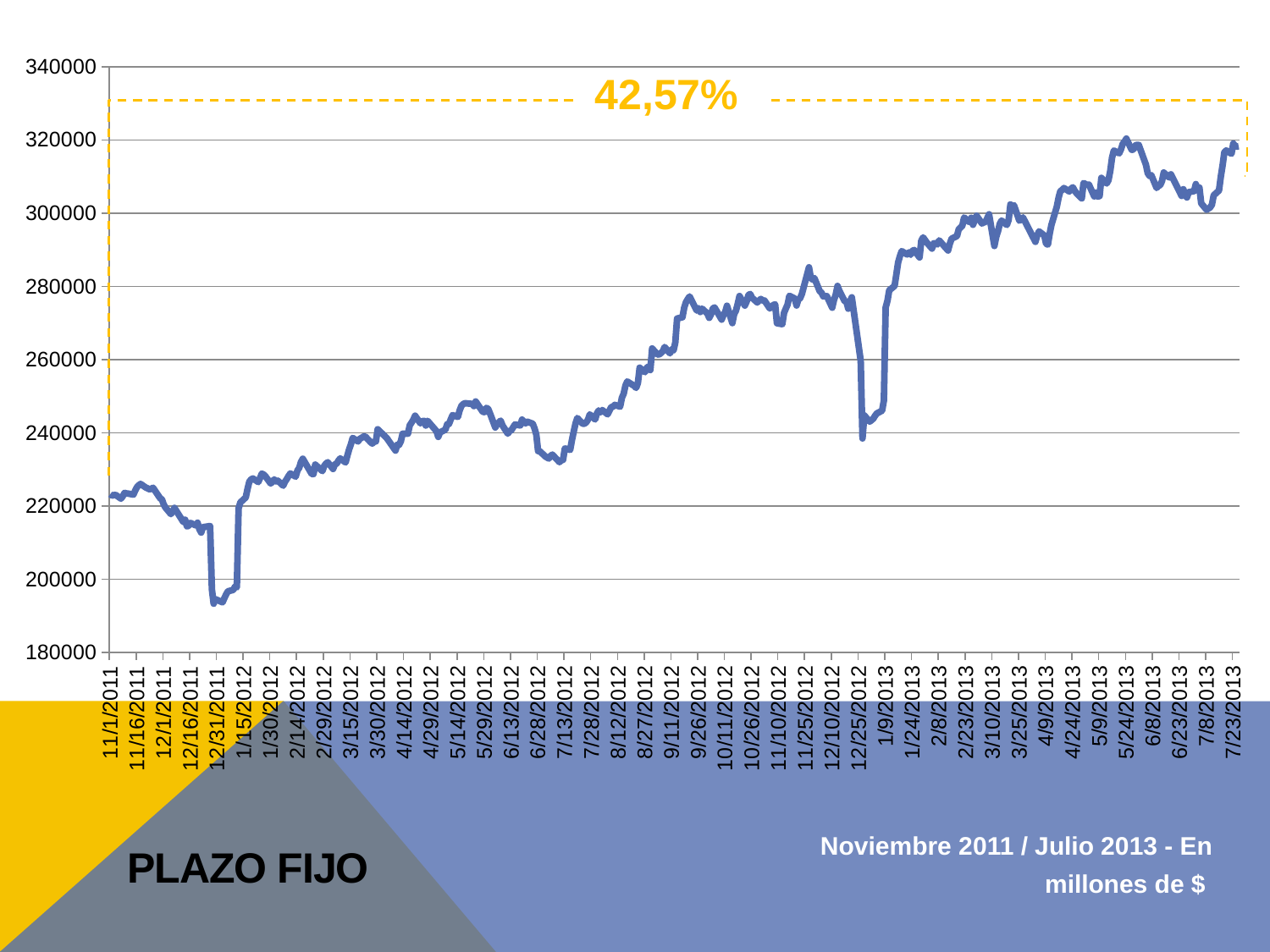

42,57%

### Chart

| Category | MONTO |
|---|---|
| 41481 | 318308.0 |
| 41480 | 318208.0 |
| 41479 | 318350.0 |
| 41478 | 319065.0 |
| 41477 | 316253.0 |
| 41474 | 317151.0 |
| 41473 | 316647.0 |
| 41472 | 313088.0 |
| 41471 | 309966.0 |
| 41470 | 306213.0 |
| 41467 | 304897.0 |
| 41466 | 302320.0 |
| 41465 | 301577.0 |
| 41463 | 300965.0 |
| 41460 | 302716.0 |
| 41459 | 307022.0 |
| 41458 | 306281.0 |
| 41457 | 307965.0 |
| 41456 | 306059.0 |
| 41453 | 305748.0 |
| 41452 | 304316.0 |
| 41451 | 304983.0 |
| 41450 | 306559.0 |
| 41449 | 304746.0 |
| 41444 | 309663.0 |
| 41443 | 310630.0 |
| 41442 | 309772.0 |
| 41439 | 311121.0 |
| 41438 | 308795.0 |
| 41437 | 307683.0 |
| 41436 | 307482.0 |
| 41435 | 306917.0 |
| 41432 | 310410.0 |
| 41431 | 310204.0 |
| 41430 | 310981.0 |
| 41429 | 313265.0 |
| 41428 | 314600.0 |
| 41425 | 318633.0 |
| 41424 | 318689.0 |
| 41423 | 318492.0 |
| 41422 | 317390.0 |
| 41421 | 317344.0 |
| 41418 | 320381.0 |
| 41417 | 319573.0 |
| 41416 | 318950.0 |
| 41415 | 317480.0 |
| 41414 | 316382.0 |
| 41411 | 317109.0 |
| 41410 | 315169.0 |
| 41409 | 311623.0 |
| 41408 | 309055.0 |
| 41407 | 308121.0 |
| 41404 | 309649.0 |
| 41403 | 304704.0 |
| 41402 | 304564.0 |
| 41401 | 305647.0 |
| 41400 | 304621.0 |
| 41397 | 307836.0 |
| 41396 | 307719.0 |
| 41394 | 308270.0 |
| 41393 | 304055.0 |
| 41390 | 305521.0 |
| 41389 | 306192.0 |
| 41388 | 307095.0 |
| 41387 | 306680.0 |
| 41386 | 305942.0 |
| 41383 | 306887.0 |
| 41382 | 306367.0 |
| 41381 | 306029.0 |
| 41380 | 304267.0 |
| 41379 | 301767.0 |
| 41376 | 296830.0 |
| 41375 | 294377.0 |
| 41374 | 291450.0 |
| 41373 | 291683.0 |
| 41372 | 293943.0 |
| 41369 | 295049.0 |
| 41368 | 293918.0 |
| 41367 | 292197.0 |
| 41360 | 298861.0 |
| 41359 | 298273.0 |
| 41358 | 297988.0 |
| 41355 | 302163.0 |
| 41354 | 301936.0 |
| 41353 | 302411.0 |
| 41352 | 298206.0 |
| 41351 | 296808.0 |
| 41348 | 298002.0 |
| 41347 | 297055.0 |
| 41346 | 295071.0 |
| 41345 | 293572.0 |
| 41344 | 291072.0 |
| 41341 | 299720.0 |
| 41340 | 298676.0 |
| 41339 | 297614.0 |
| 41338 | 297510.0 |
| 41337 | 297212.0 |
| 41334 | 299316.0 |
| 41333 | 298174.0 |
| 41332 | 296850.0 |
| 41331 | 298765.0 |
| 41330 | 297561.0 |
| 41327 | 298840.0 |
| 41326 | 296558.0 |
| 41324 | 295644.0 |
| 41323 | 293787.0 |
| 41320 | 293072.0 |
| 41319 | 291699.0 |
| 41318 | 289843.0 |
| 41313 | 292600.0 |
| 41312 | 291487.0 |
| 41311 | 291766.0 |
| 41310 | 291811.0 |
| 41309 | 290363.0 |
| 41306 | 292048.0 |
| 41304 | 293409.0 |
| 41303 | 292511.0 |
| 41302 | 287939.0 |
| 41299 | 289967.0 |
| 41298 | 289719.0 |
| 41297 | 288664.0 |
| 41296 | 289316.0 |
| 41295 | 288745.0 |
| 41292 | 289664.0 |
| 41291 | 288328.0 |
| 41290 | 286587.0 |
| 41289 | 283283.0 |
| 41288 | 280156.0 |
| 41285 | 278975.0 |
| 41284 | 276081.0 |
| 41283 | 274266.0 |
| 41282 | 248866.0 |
| 41281 | 246096.0 |
| 41278 | 245305.0 |
| 41277 | 244634.0 |
| 41276 | 243857.0 |
| 41274 | 243083.0 |
| 41271 | 244789.0 |
| 41270 | 238484.0 |
| 41269 | 259765.0 |
| 41264 | 277048.0 |
| 41263 | 275905.0 |
| 41262 | 273947.0 |
| 41261 | 275835.0 |
| 41260 | 275986.0 |
| 41257 | 278883.0 |
| 41256 | 280148.0 |
| 41255 | 277783.0 |
| 41254 | 276282.0 |
| 41253 | 274216.0 |
| 41250 | 277366.0 |
| 41249 | 277386.0 |
| 41248 | 277313.0 |
| 41247 | 278307.0 |
| 41246 | 278751.0 |
| 41243 | 282312.0 |
| 41242 | 281877.0 |
| 41241 | 282358.0 |
| 41240 | 285245.0 |
| 41236 | 277948.0 |
| 41235 | 276775.0 |
| 41234 | 276422.0 |
| 41233 | 274819.0 |
| 41232 | 276728.0 |
| 41229 | 277452.0 |
| 41228 | 275071.0 |
| 41227 | 273975.0 |
| 41226 | 272808.0 |
| 41225 | 269714.0 |
| 41222 | 269976.0 |
| 41221 | 275129.0 |
| 41220 | 274937.0 |
| 41218 | 274005.0 |
| 41215 | 276175.0 |
| 41214 | 276127.0 |
| 41213 | 276592.0 |
| 41212 | 276191.0 |
| 41211 | 275635.0 |
| 41208 | 276946.0 |
| 41207 | 277955.0 |
| 41206 | 277638.0 |
| 41205 | 275863.0 |
| 41204 | 274800.0 |
| 41201 | 277393.0 |
| 41200 | 275203.0 |
| 41199 | 273410.0 |
| 41198 | 272446.0 |
| 41197 | 269997.0 |
| 41194 | 274744.0 |
| 41193 | 273074.0 |
| 41192 | 272197.0 |
| 41191 | 270963.0 |
| 41187 | 274280.0 |
| 41186 | 273971.0 |
| 41185 | 272345.0 |
| 41184 | 271447.0 |
| 41183 | 272620.0 |
| 41180 | 273955.0 |
| 41179 | 273039.0 |
| 41178 | 274075.0 |
| 41177 | 273454.0 |
| 41173 | 277279.0 |
| 41172 | 276560.0 |
| 41171 | 275722.0 |
| 41170 | 274253.0 |
| 41169 | 271609.0 |
| 41166 | 271248.0 |
| 41165 | 264689.0 |
| 41164 | 262546.0 |
| 41163 | 262815.0 |
| 41162 | 261744.0 |
| 41159 | 263479.0 |
| 41158 | 262307.0 |
| 41157 | 261853.0 |
| 41156 | 261453.0 |
| 41155 | 261435.0 |
| 41152 | 263075.0 |
| 41151 | 257188.0 |
| 41150 | 258158.0 |
| 41149 | 257794.0 |
| 41148 | 256614.0 |
| 41145 | 257830.0 |
| 41144 | 253649.0 |
| 41143 | 252307.0 |
| 41142 | 252825.0 |
| 41138 | 254058.0 |
| 41137 | 252958.0 |
| 41136 | 250684.0 |
| 41135 | 249609.0 |
| 41134 | 247175.0 |
| 41131 | 247673.0 |
| 41130 | 247179.0 |
| 41129 | 247058.0 |
| 41128 | 246101.0 |
| 41127 | 245083.0 |
| 41124 | 246251.0 |
| 41123 | 245652.0 |
| 41122 | 246135.0 |
| 41121 | 245367.0 |
| 41120 | 243668.0 |
| 41117 | 245064.0 |
| 41116 | 243641.0 |
| 41115 | 242883.0 |
| 41114 | 242525.0 |
| 41113 | 242515.0 |
| 41110 | 244068.0 |
| 41109 | 242595.0 |
| 41108 | 240388.0 |
| 41107 | 238063.0 |
| 41106 | 235391.0 |
| 41103 | 235757.0 |
| 41102 | 232644.0 |
| 41101 | 232517.0 |
| 41100 | 232022.0 |
| 41096 | 234074.0 |
| 41095 | 233728.0 |
| 41094 | 233018.0 |
| 41093 | 233287.0 |
| 41092 | 233587.0 |
| 41089 | 234980.0 |
| 41088 | 235036.0 |
| 41087 | 239583.0 |
| 41086 | 241233.0 |
| 41085 | 242509.0 |
| 41082 | 243059.0 |
| 41081 | 242591.0 |
| 41079 | 243624.0 |
| 41078 | 242049.0 |
| 41075 | 242294.0 |
| 41074 | 241533.0 |
| 41073 | 240738.0 |
| 41072 | 240539.0 |
| 41071 | 239790.0 |
| 41068 | 242060.0 |
| 41067 | 243357.0 |
| 41066 | 242911.0 |
| 41065 | 242405.0 |
| 41064 | 241485.0 |
| 41061 | 245387.0 |
| 41060 | 246565.0 |
| 41059 | 246848.0 |
| 41058 | 245725.0 |
| 41057 | 245740.0 |
| 41053 | 248597.0 |
| 41052 | 247343.0 |
| 41051 | 247953.0 |
| 41050 | 247980.0 |
| 41047 | 248139.0 |
| 41046 | 247907.0 |
| 41045 | 247406.0 |
| 41044 | 246167.0 |
| 41043 | 244380.0 |
| 41040 | 244848.0 |
| 41039 | 243681.0 |
| 41038 | 242432.0 |
| 41037 | 242379.0 |
| 41036 | 240881.0 |
| 41033 | 240149.0 |
| 41032 | 238916.0 |
| 41031 | 240479.0 |
| 41026 | 243306.0 |
| 41025 | 242026.0 |
| 41024 | 243308.0 |
| 41023 | 243191.0 |
| 41022 | 242626.0 |
| 41019 | 244691.0 |
| 41018 | 243602.0 |
| 41017 | 242808.0 |
| 41016 | 242081.0 |
| 41015 | 239791.0 |
| 41012 | 239778.0 |
| 41011 | 237687.0 |
| 41010 | 236725.0 |
| 41009 | 236762.0 |
| 41008 | 235189.0 |
| 41003 | 238657.0 |
| 41002 | 239147.0 |
| 40998 | 240993.0 |
| 40997 | 237667.0 |
| 40996 | 237643.0 |
| 40995 | 237082.0 |
| 40994 | 237492.0 |
| 40991 | 239042.0 |
| 40990 | 238996.0 |
| 40989 | 238661.0 |
| 40988 | 238385.0 |
| 40987 | 237662.0 |
| 40984 | 238640.0 |
| 40983 | 236886.0 |
| 40982 | 235527.0 |
| 40981 | 233788.0 |
| 40980 | 231938.0 |
| 40977 | 233044.0 |
| 40976 | 232431.0 |
| 40975 | 231603.0 |
| 40974 | 231413.0 |
| 40973 | 230165.0 |
| 40970 | 231991.0 |
| 40969 | 231601.0 |
| 40968 | 230977.0 |
| 40967 | 229576.0 |
| 40963 | 231354.0 |
| 40962 | 228740.0 |
| 40961 | 228805.0 |
| 40956 | 232944.0 |
| 40955 | 232085.0 |
| 40954 | 230483.0 |
| 40953 | 229736.0 |
| 40952 | 228060.0 |
| 40949 | 228931.0 |
| 40948 | 228222.0 |
| 40947 | 227390.0 |
| 40946 | 226653.0 |
| 40945 | 225590.0 |
| 40942 | 226956.0 |
| 40941 | 226763.0 |
| 40940 | 227303.0 |
| 40939 | 226684.0 |
| 40938 | 226188.0 |
| 40935 | 228187.0 |
| 40934 | 228645.0 |
| 40933 | 228873.0 |
| 40932 | 227622.0 |
| 40931 | 226584.0 |
| 40928 | 227550.0 |
| 40927 | 227299.0 |
| 40926 | 226669.0 |
| 40925 | 224696.0 |
| 40924 | 222387.0 |
| 40921 | 221024.0 |
| 40920 | 219386.0 |
| 40919 | 197832.0 |
| 40918 | 198054.0 |
| 40917 | 197119.0 |
| 40914 | 196754.0 |
| 40913 | 195904.0 |
| 40912 | 194864.0 |
| 40911 | 193733.0 |
| 40907 | 194589.0 |
| 40906 | 193364.0 |
| 40905 | 197286.0 |
| 40904 | 214574.0 |
| 40900 | 214262.0 |
| 40899 | 212793.0 |
| 40898 | 213658.0 |
| 40897 | 215479.0 |
| 40896 | 214743.0 |
| 40893 | 215420.0 |
| 40892 | 214663.0 |
| 40891 | 214486.0 |
| 40890 | 216288.0 |
| 40889 | 215672.0 |
| 40884 | 219525.0 |
| 40883 | 218501.0 |
| 40882 | 217838.0 |
| 40879 | 219586.0 |
| 40878 | 220434.0 |
| 40877 | 221842.0 |
| 40876 | 222131.0 |
| 40872 | 225018.0 |
| 40871 | 224754.0 |
| 40870 | 224595.0 |
| 40869 | 224845.0 |
| 40868 | 225069.0 |
| 40865 | 226068.0 |
| 40864 | 225706.0 |
| 40863 | 225194.0 |
| 40862 | 224276.0 |
| 40861 | 223158.0 |
| 40858 | 223439.0 |
| 40857 | 223493.0 |
| 40856 | 223619.0 |
| 40855 | 222700.0 |
| 40854 | 222051.0 |
| 40851 | 223085.0 |
| 40850 | 223001.0 |
| 40849 | 222868.0 |
| 40848 | 223264.0 |
# Plazo Fijo
Noviembre 2011 / Julio 2013 - En millones de $